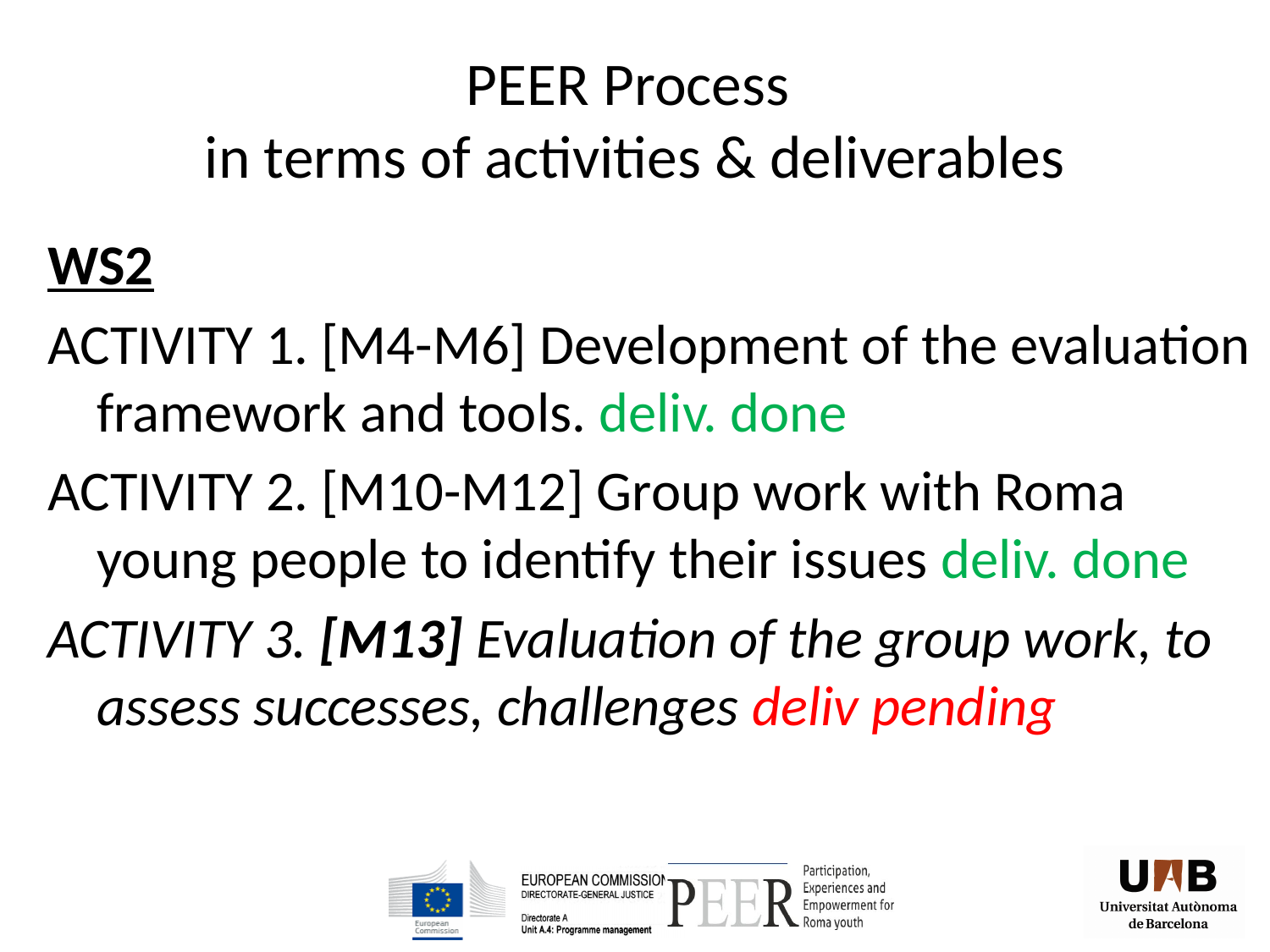

# PEER Process in terms of activities & deliverables
WS2
ACTIVITY 1. [M4-M6] Development of the evaluation framework and tools. deliv. done
ACTIVITY 2. [M10-M12] Group work with Roma young people to identify their issues deliv. done
ACTIVITY 3. [M13] Evaluation of the group work, to assess successes, challenges deliv pending